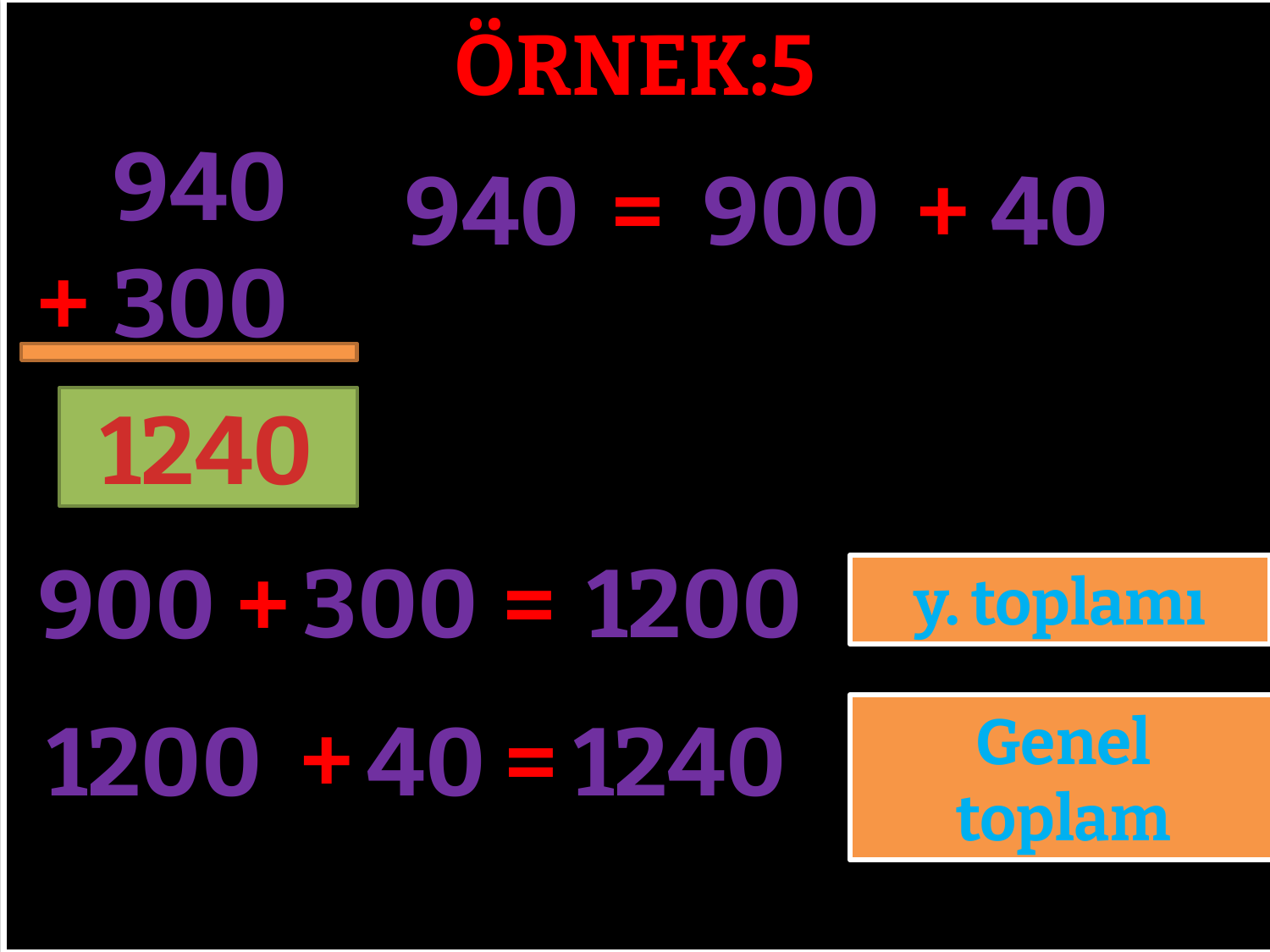

ÖRNEK:5
940
940
=
900
+
40
+
300
#

1240

300
1200
900
+
=
y. toplamı
+
1200
40
=
1240
Genel toplam